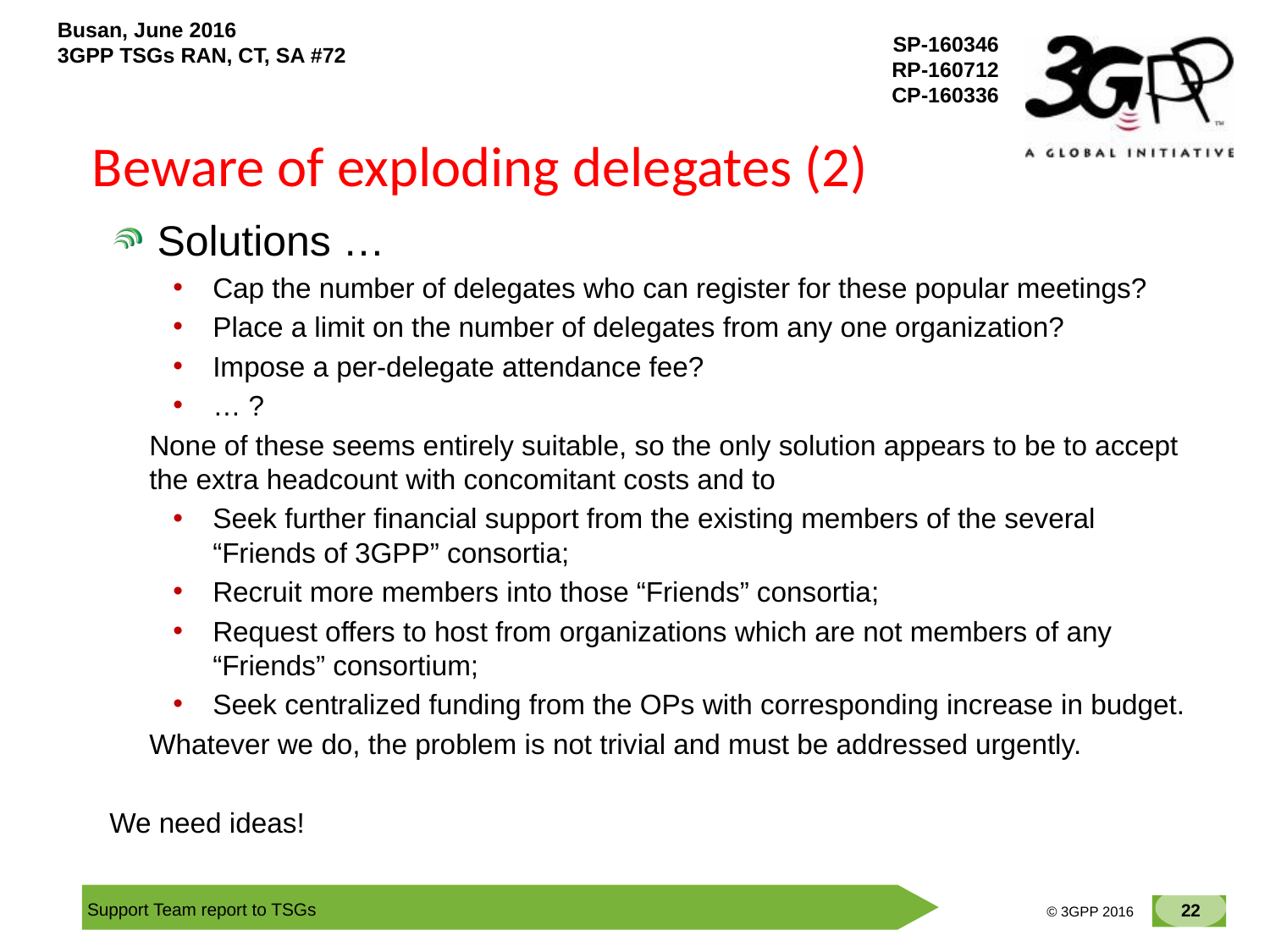

# Beware of exploding delegates (2)
Solutions …
Cap the number of delegates who can register for these popular meetings?
Place a limit on the number of delegates from any one organization?
Impose a per-delegate attendance fee?
… ?
	None of these seems entirely suitable, so the only solution appears to be to accept the extra headcount with concomitant costs and to
Seek further financial support from the existing members of the several “Friends of 3GPP” consortia;
Recruit more members into those “Friends” consortia;
Request offers to host from organizations which are not members of any “Friends” consortium;
Seek centralized funding from the OPs with corresponding increase in budget.
	Whatever we do, the problem is not trivial and must be addressed urgently.

We need ideas!